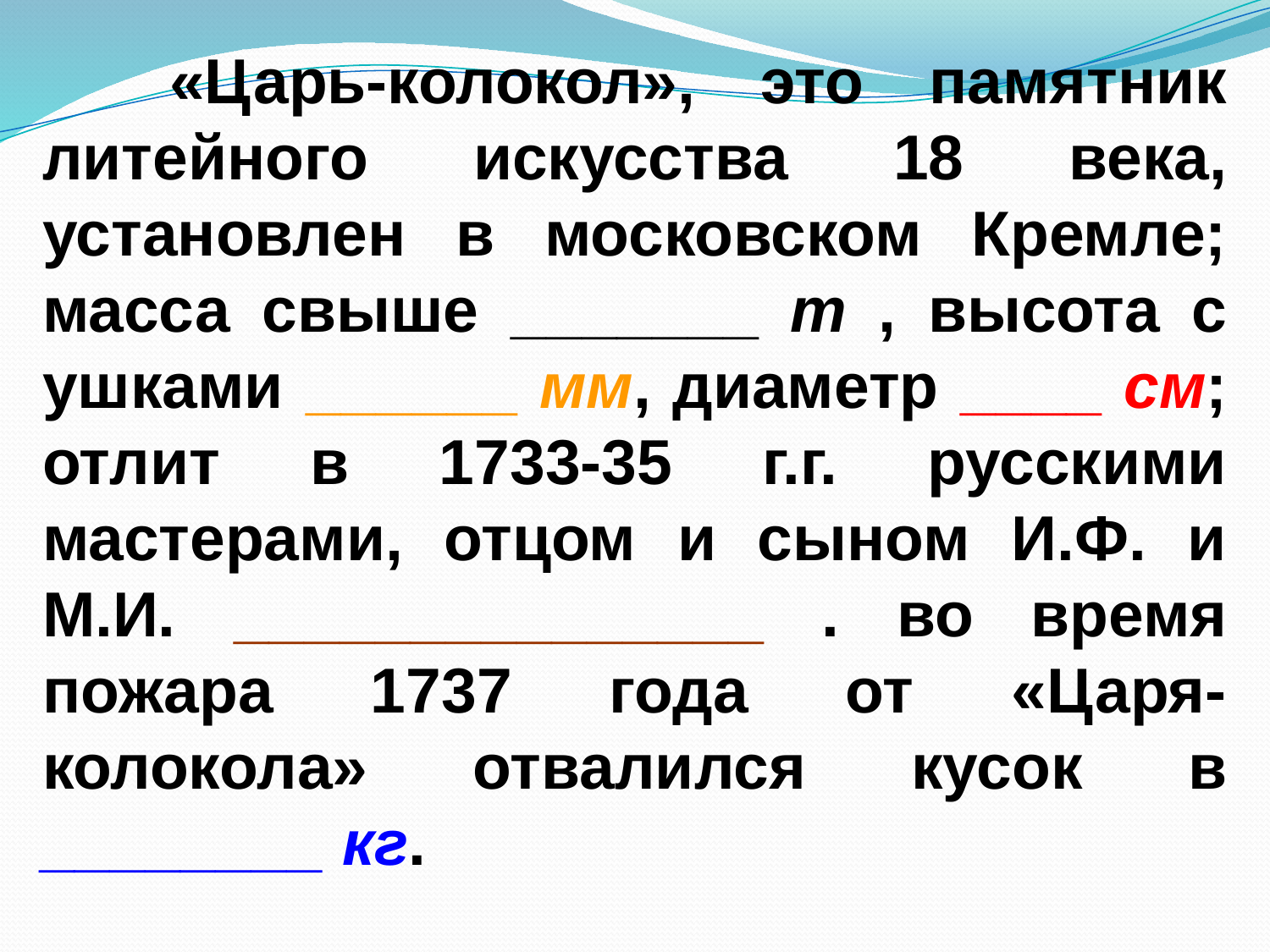

«Царь-колокол», это памятник литейного искусства 18 века, установлен в московском Кремле; масса свыше _______ т , высота с ушками ______ мм, диаметр ____ см; отлит в 1733-35 г.г. русскими мастерами, отцом и сыном И.Ф. и М.И. _______________ . во время пожара 1737 года от «Царя-колокола» отвалился кусок в ________ кг.